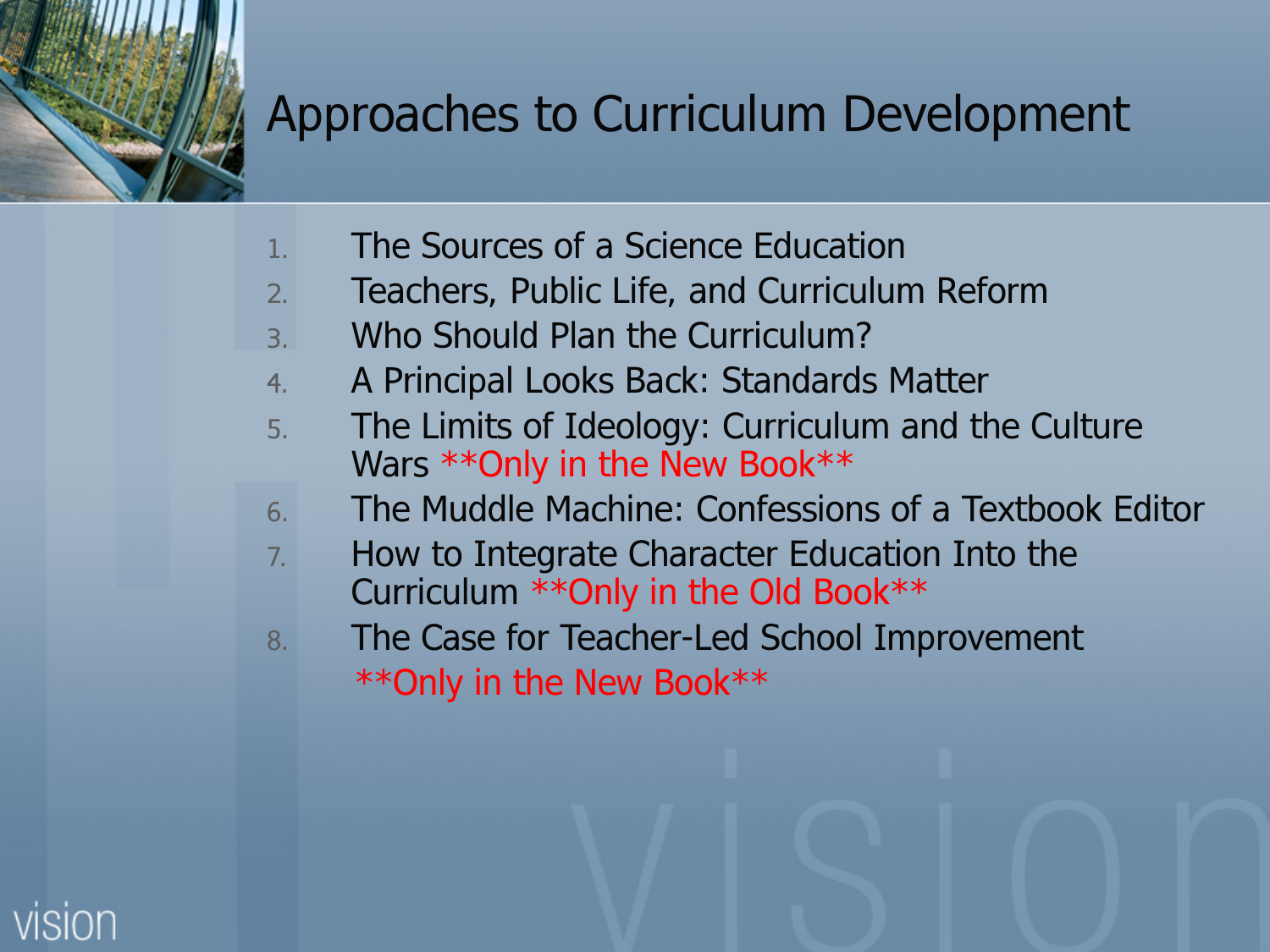

# Approaches to Curriculum Development
The Sources of a Science Education
Teachers, Public Life, and Curriculum Reform
Who Should Plan the Curriculum?
A Principal Looks Back: Standards Matter
The Limits of Ideology: Curriculum and the Culture Wars **Only in the New Book**
The Muddle Machine: Confessions of a Textbook Editor
How to Integrate Character Education Into the Curriculum **Only in the Old Book**
The Case for Teacher-Led School Improvement
        **Only in the New Book**